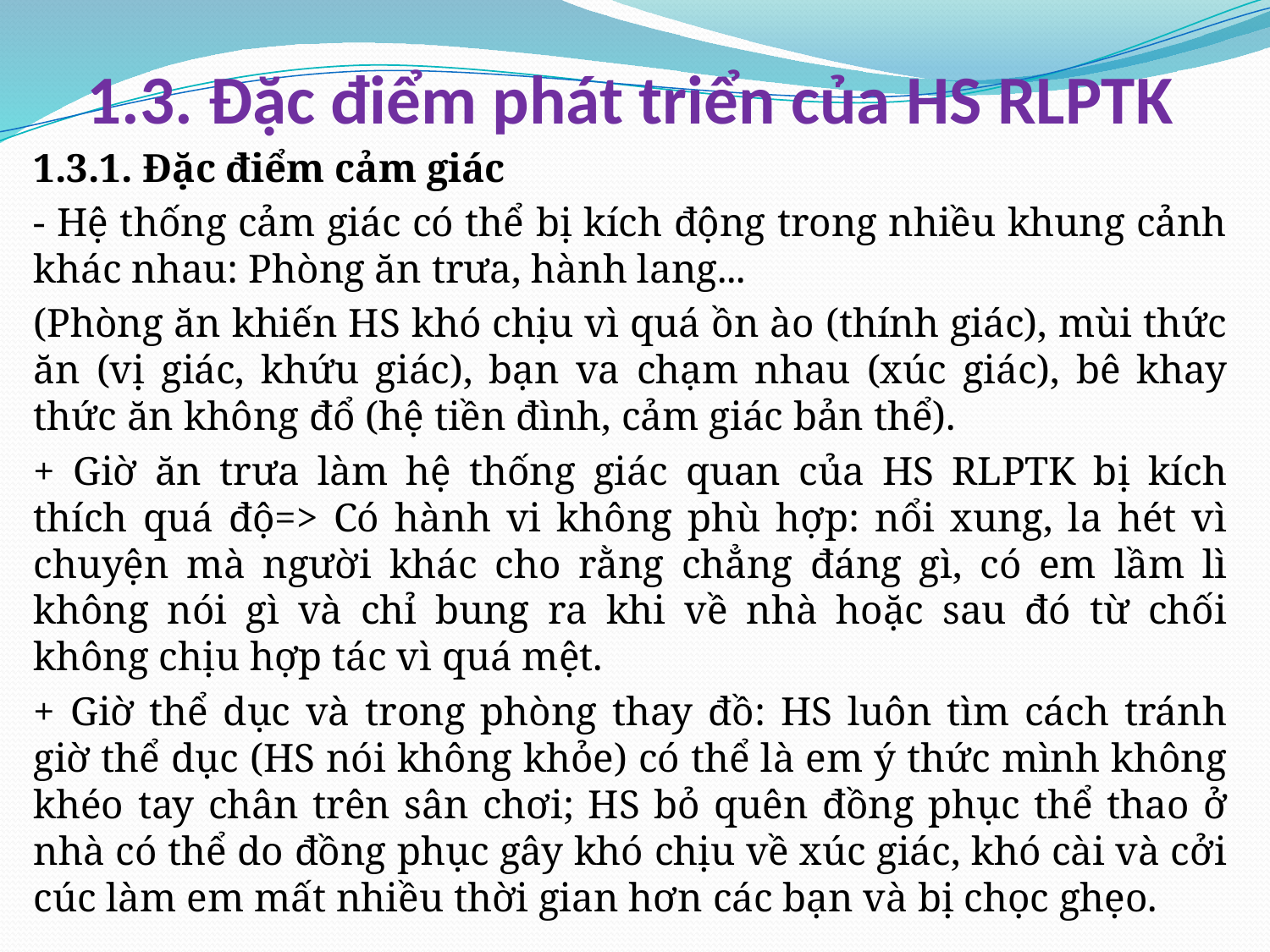

# 1.3. Đặc điểm phát triển của HS RLPTK
1.3.1. Đặc điểm cảm giác
- Hệ thống cảm giác có thể bị kích động trong nhiều khung cảnh khác nhau: Phòng ăn trưa, hành lang...
(Phòng ăn khiến HS khó chịu vì quá ồn ào (thính giác), mùi thức ăn (vị giác, khứu giác), bạn va chạm nhau (xúc giác), bê khay thức ăn không đổ (hệ tiền đình, cảm giác bản thể).
+ Giờ ăn trưa làm hệ thống giác quan của HS RLPTK bị kích thích quá độ=> Có hành vi không phù hợp: nổi xung, la hét vì chuyện mà người khác cho rằng chẳng đáng gì, có em lầm lì không nói gì và chỉ bung ra khi về nhà hoặc sau đó từ chối không chịu hợp tác vì quá mệt.
+ Giờ thể dục và trong phòng thay đồ: HS luôn tìm cách tránh giờ thể dục (HS nói không khỏe) có thể là em ý thức mình không khéo tay chân trên sân chơi; HS bỏ quên đồng phục thể thao ở nhà có thể do đồng phục gây khó chịu về xúc giác, khó cài và cởi cúc làm em mất nhiều thời gian hơn các bạn và bị chọc ghẹo.